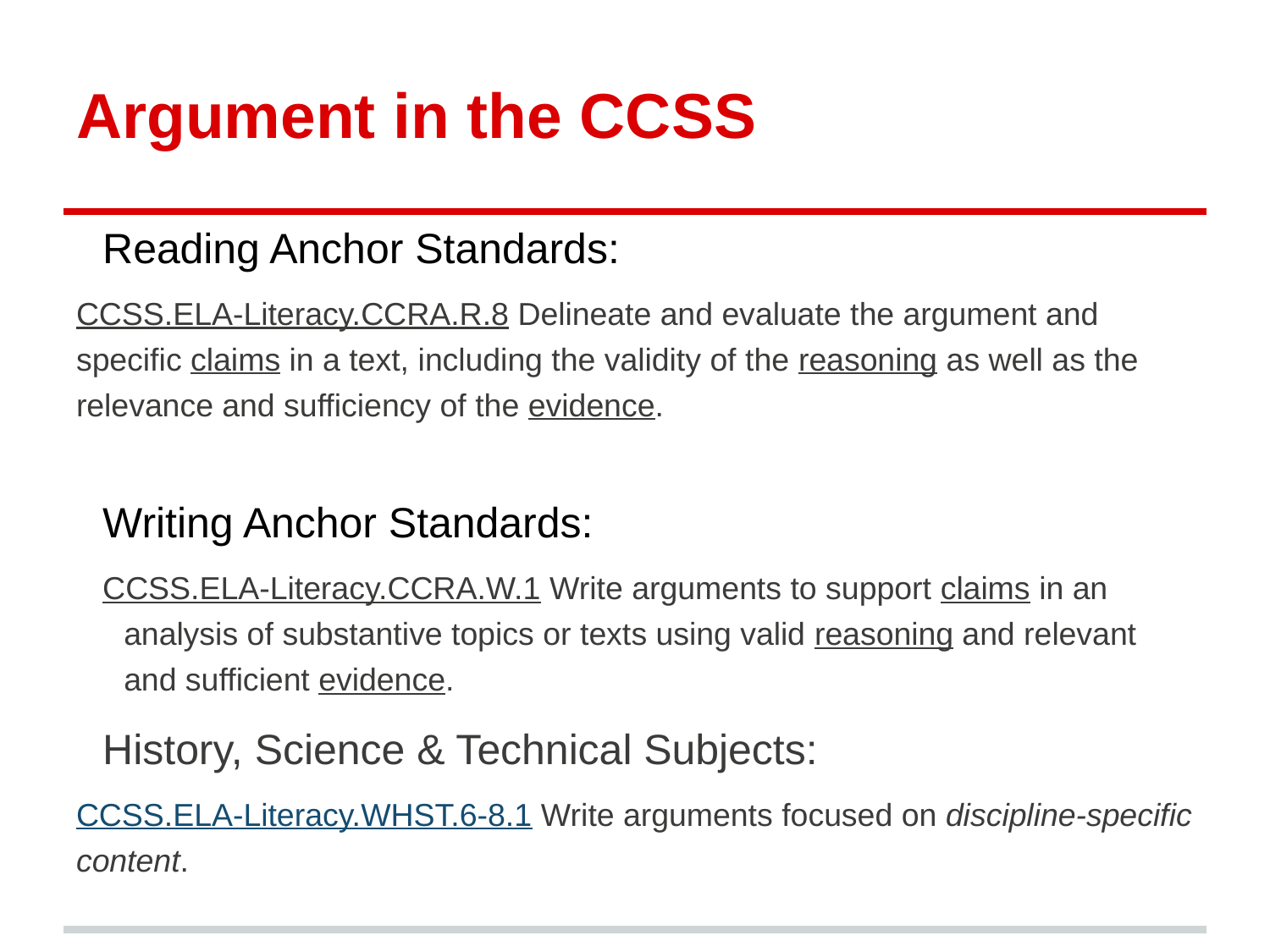

# Argument in the CCSS
Reading Anchor Standards:
CCSS.ELA-Literacy.CCRA.R.8 Delineate and evaluate the argument and specific claims in a text, including the validity of the reasoning as well as the relevance and sufficiency of the evidence.

Writing Anchor Standards:
CCSS.ELA-Literacy.CCRA.W.1 Write arguments to support claims in an analysis of substantive topics or texts using valid reasoning and relevant and sufficient evidence.
History, Science & Technical Subjects:
CCSS.ELA-Literacy.WHST.6-8.1 Write arguments focused on discipline-specific content.